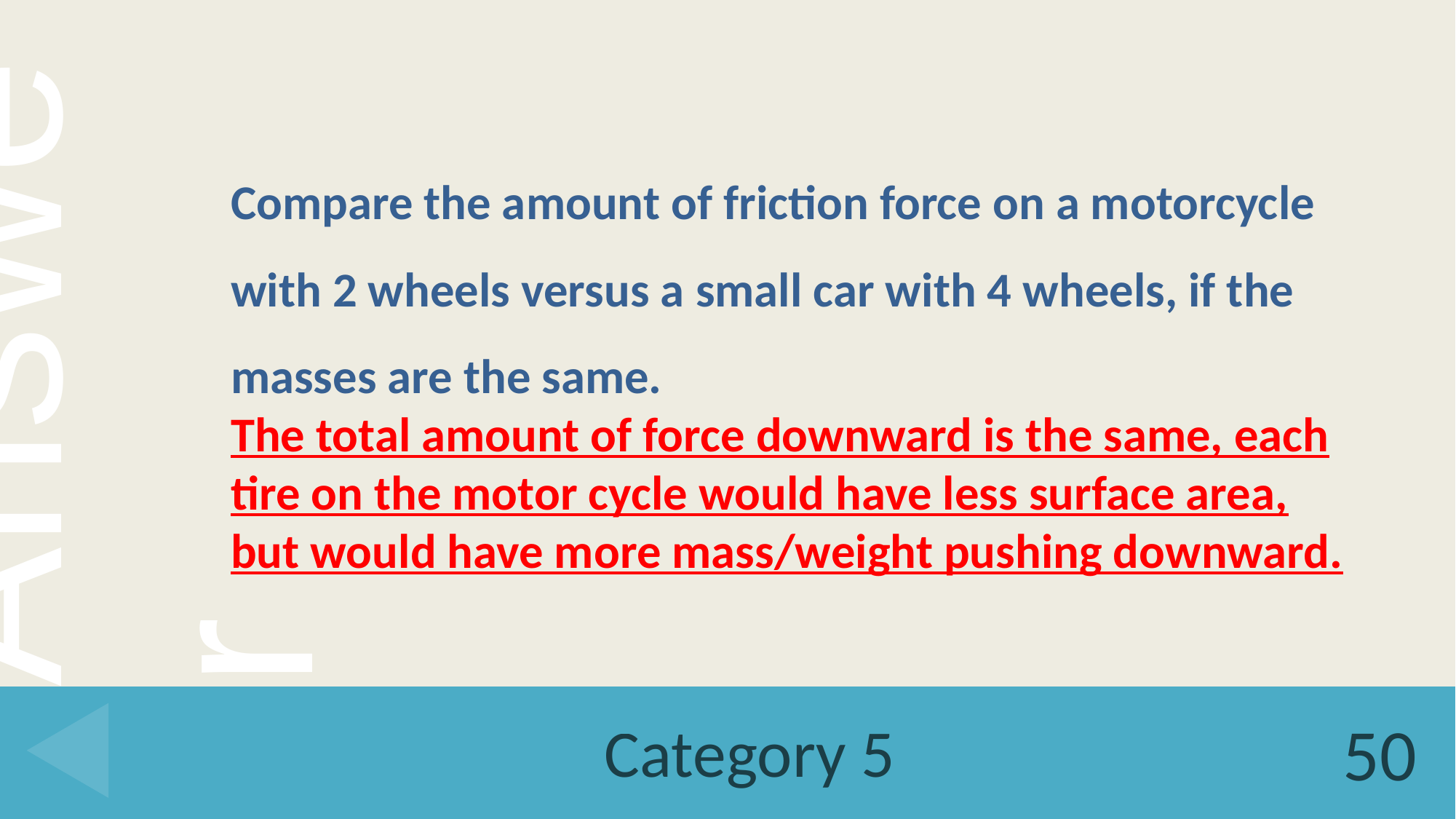

Compare the amount of friction force on a motorcycle with 2 wheels versus a small car with 4 wheels, if the masses are the same.
The total amount of force downward is the same, each tire on the motor cycle would have less surface area, but would have more mass/weight pushing downward.
# Category 5
50